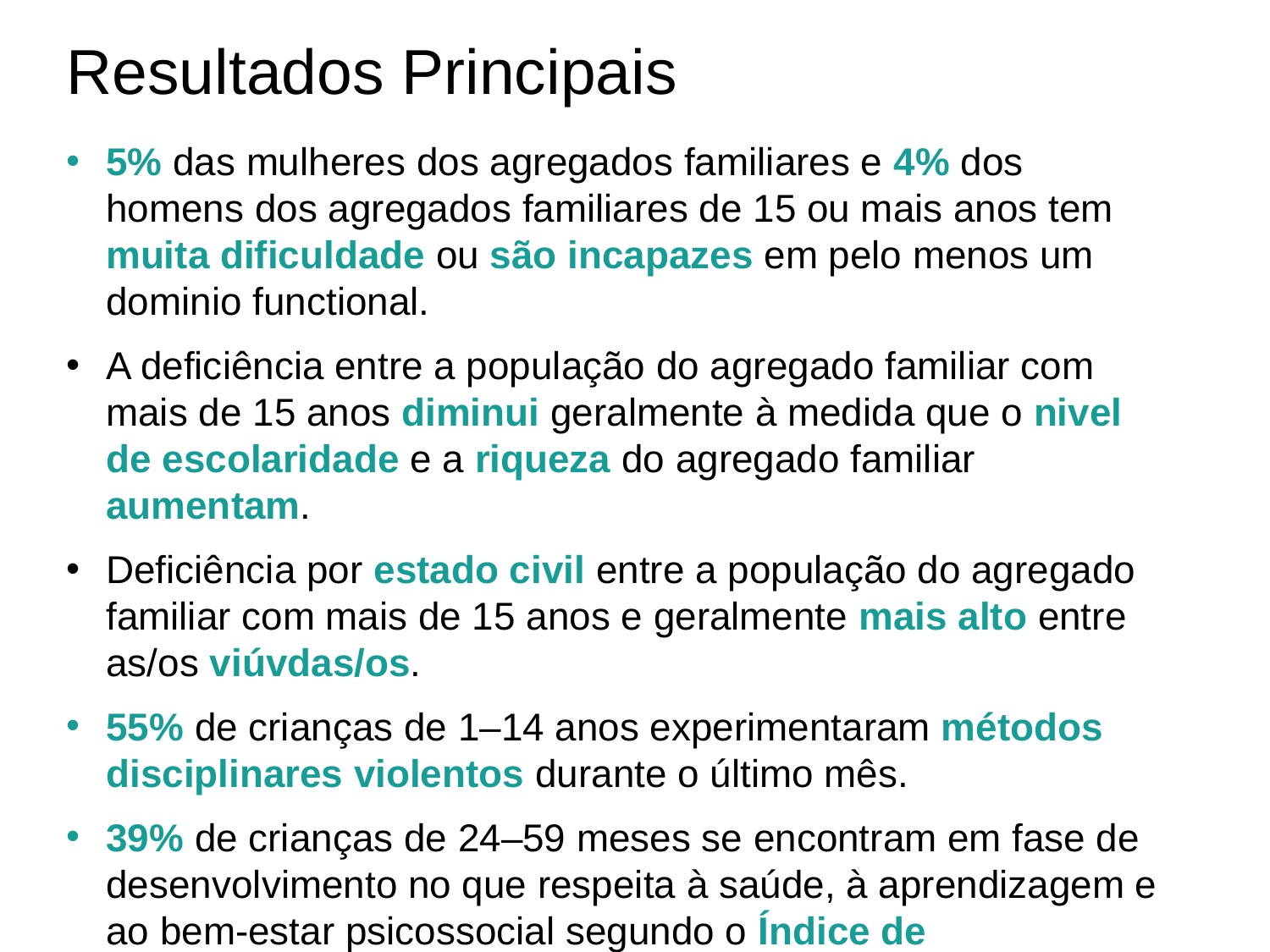

# Resultados Principais
5% das mulheres dos agregados familiares e 4% dos homens dos agregados familiares de 15 ou mais anos tem muita dificuldade ou são incapazes em pelo menos um dominio functional.
A deficiência entre a população do agregado familiar com mais de 15 anos diminui geralmente à medida que o nivel de escolaridade e a riqueza do agregado familiar aumentam.
Deficiência por estado civil entre a população do agregado familiar com mais de 15 anos e geralmente mais alto entre as/os viúvdas/os.
55% de crianças de 1–14 anos experimentaram métodos disciplinares violentos durante o último mês.
39% de crianças de 24–59 meses se encontram em fase de desenvolvimento no que respeita à saúde, à aprendizagem e ao bem-estar psicossocial segundo o Índice de Desenvolvimento na Primeira Infância 2030.